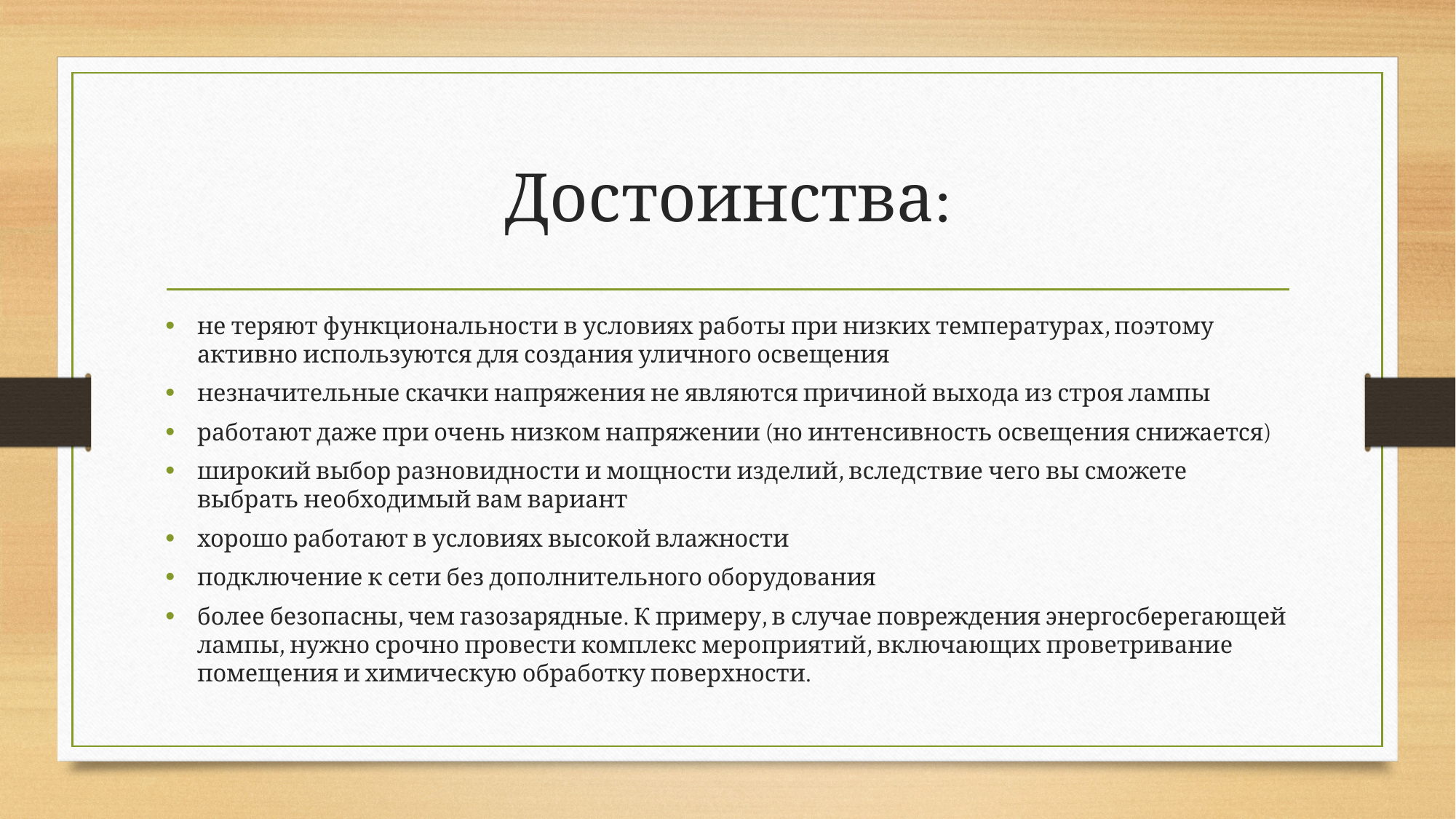

# Достоинства:
не теряют функциональности в условиях работы при низких температурах, поэтому активно используются для создания уличного освещения
незначительные скачки напряжения не являются причиной выхода из строя лампы
работают даже при очень низком напряжении (но интенсивность освещения снижается)
широкий выбор разновидности и мощности изделий, вследствие чего вы сможете выбрать необходимый вам вариант
хорошо работают в условиях высокой влажности
подключение к сети без дополнительного оборудования
более безопасны, чем газозарядные. К примеру, в случае повреждения энергосберегающей лампы, нужно срочно провести комплекс мероприятий, включающих проветривание помещения и химическую обработку поверхности.